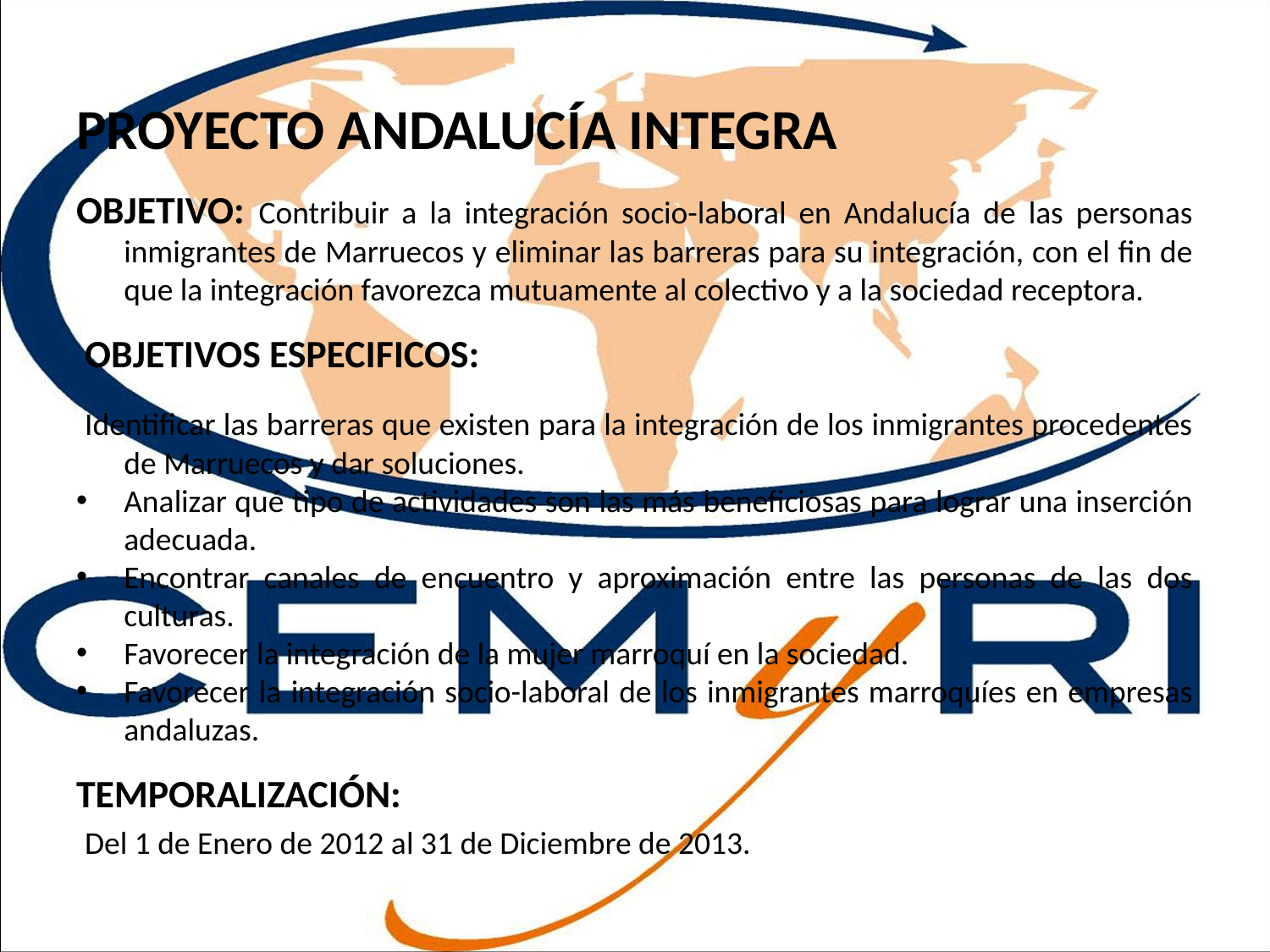

PROYECTO ANDALUCÍA INTEGRA

OBJETIVO: Contribuir a la integración socio-laboral en Andalucía de las personas inmigrantes de Marruecos y eliminar las barreras para su integración, con el fin de que la integración favorezca mutuamente al colectivo y a la sociedad receptora.

 OBJETIVOS ESPECIFICOS:

 Identificar las barreras que existen para la integración de los inmigrantes procedentes de Marruecos y dar soluciones.
Analizar qué tipo de actividades son las más beneficiosas para lograr una inserción adecuada.
Encontrar canales de encuentro y aproximación entre las personas de las dos culturas.
Favorecer la integración de la mujer marroquí en la sociedad.
Favorecer la integración socio-laboral de los inmigrantes marroquíes en empresas andaluzas.

TEMPORALIZACIÓN:
 Del 1 de Enero de 2012 al 31 de Diciembre de 2013.